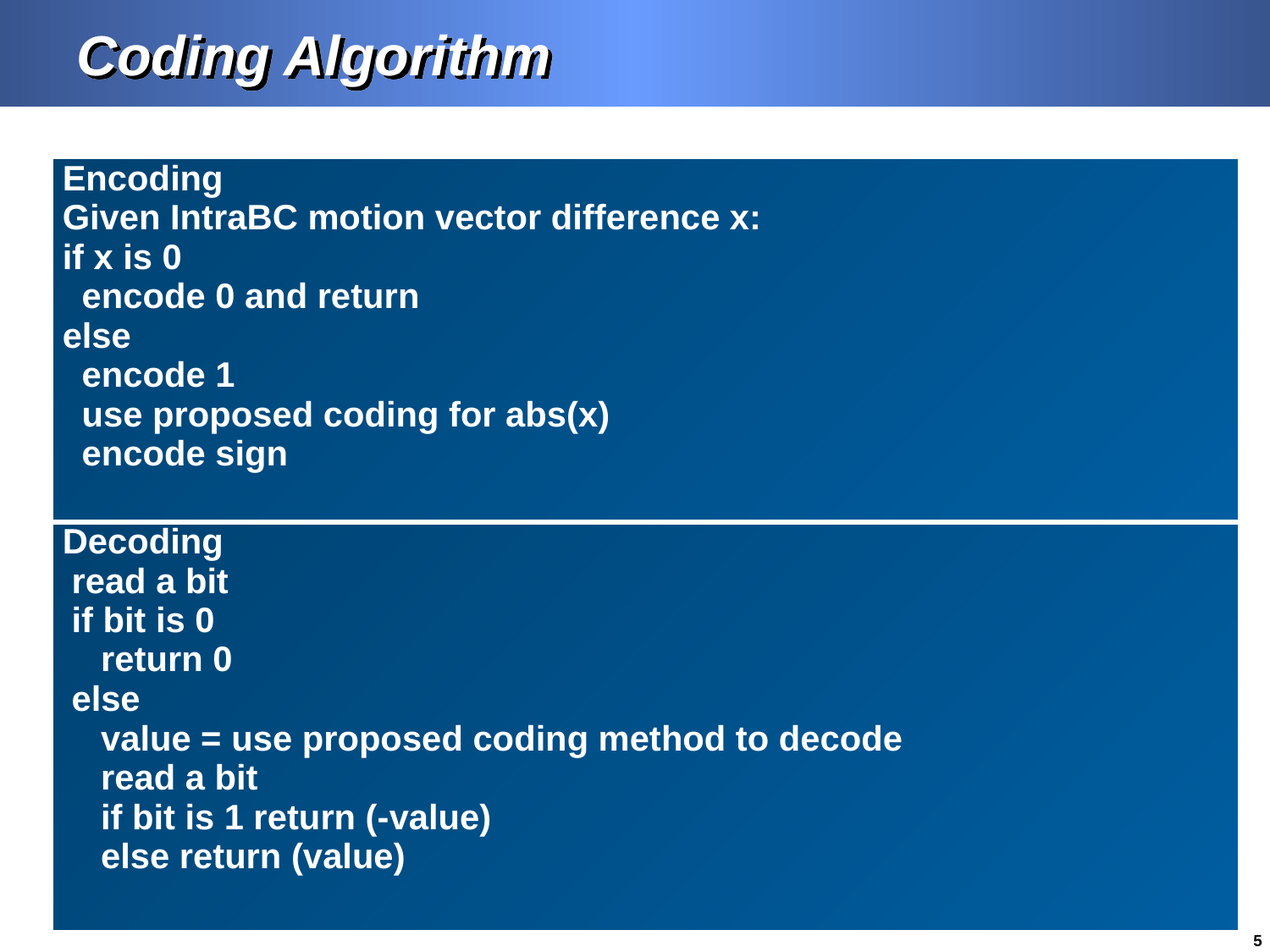

# Coding Algorithm
| Encoding Given IntraBC motion vector difference x: if x is 0 encode 0 and return else encode 1 use proposed coding for abs(x) encode sign |
| --- |
| Decoding read a bit if bit is 0 return 0 else value = use proposed coding method to decode read a bit if bit is 1 return (-value) else return (value) |
5